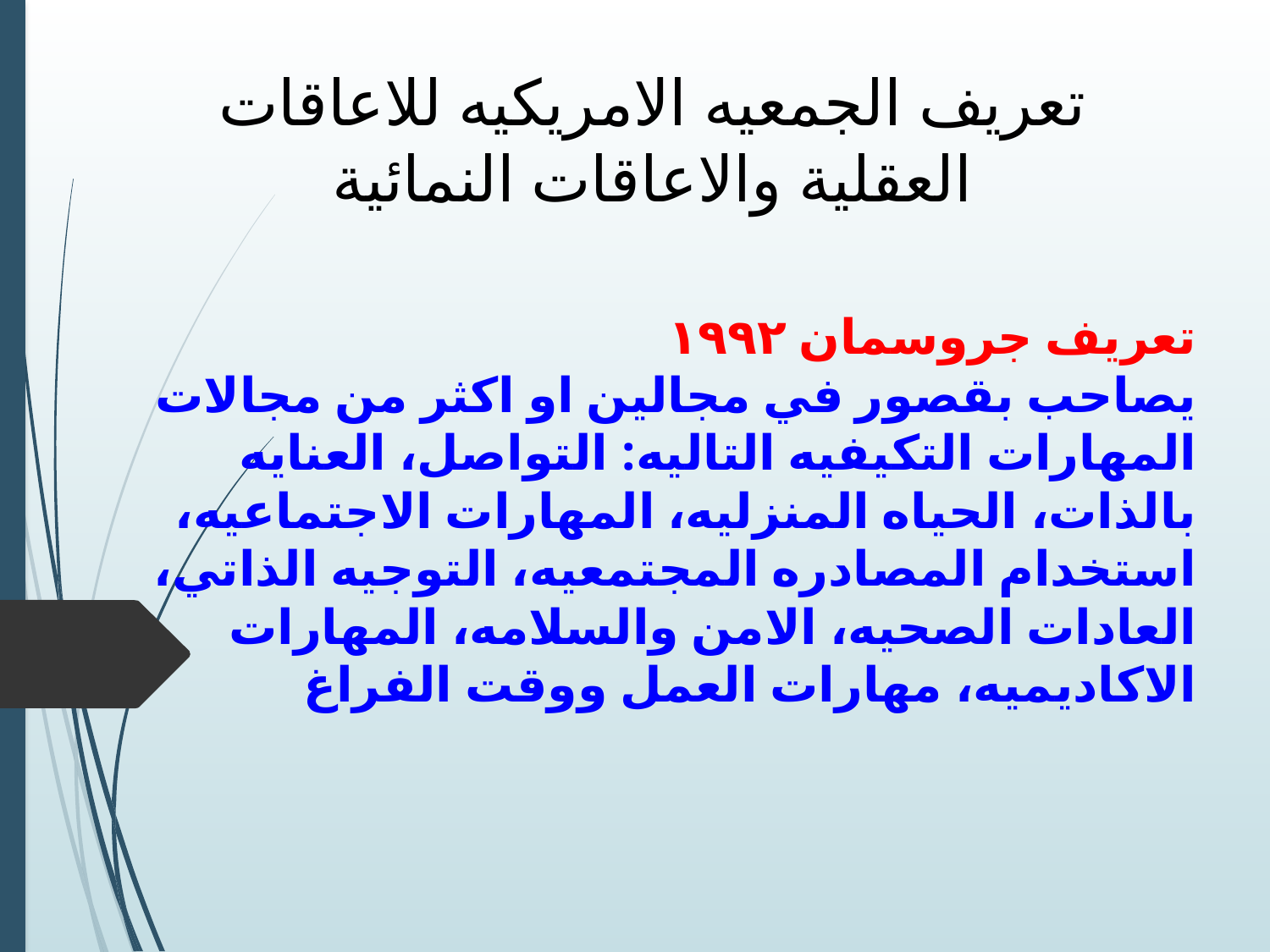

تعريف الجمعيه الامريكيه للاعاقات العقلية والاعاقات النمائية
# تعريف جروسمان ١٩٩٢ يصاحب بقصور في مجالين او اكثر من مجالات المهارات التكيفيه التاليه: التواصل، العنايه بالذات، الحياه المنزليه، المهارات الاجتماعيه، استخدام المصادره المجتمعيه، التوجيه الذاتي، العادات الصحيه، الامن والسلامه، المهارات الاكاديميه، مهارات العمل ووقت الفراغ